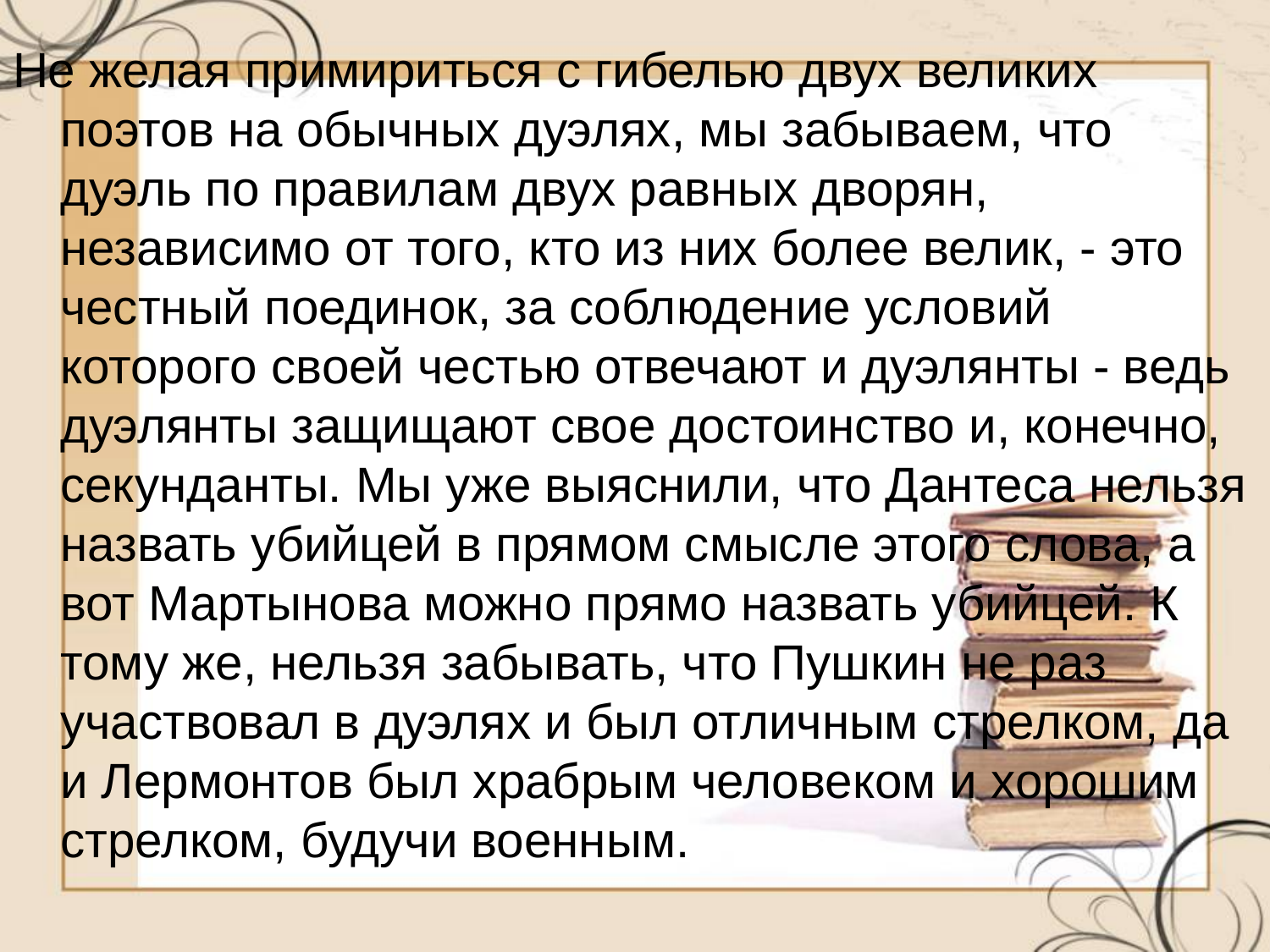

Не желая примириться с гибелью двух великих поэтов на обычных дуэлях, мы забываем, что дуэль по правилам двух равных дворян, независимо от того, кто из них более велик, - это честный поединок, за соблюдение условий которого своей честью отвечают и дуэлянты - ведь дуэлянты защищают свое достоинство и, конечно, секунданты. Мы уже выяснили, что Дантеса нельзя назвать убийцей в прямом смысле этого слова, а вот Мартынова можно прямо назвать убийцей. К тому же, нельзя забывать, что Пушкин не раз участвовал в дуэлях и был отличным стрелком, да и Лермонтов был храбрым человеком и хорошим стрелком, будучи военным.